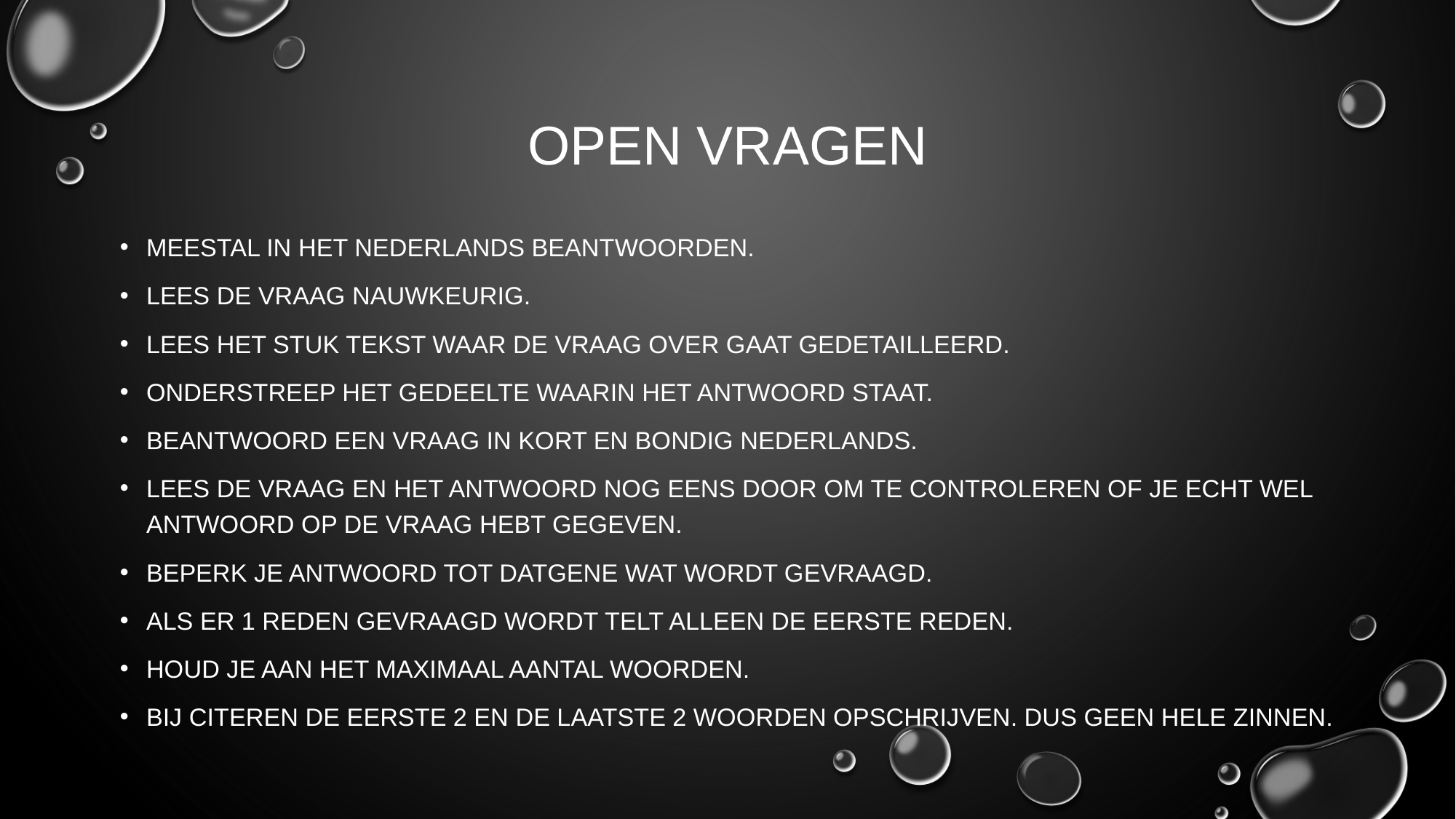

# Open vragen
meestal in het Nederlands beantwoorden.
Lees de vraag nauwkeurig.
Lees het stuk tekst waar de vraag over gaat gedetailleerd.
Onderstreep het gedeelte waarin het antwoord staat.
Beantwoord een vraag in kort en bondig Nederlands.
Lees de vraag en het antwoord nog eens door om te controleren of je echt wel antwoord op de vraag hebt gegeven.
Beperk je antwoord tot datgene wat wordt gevraagd.
Als er 1 reden gevraagd wordt telt alleen de eerste reden.
Houd je aan het maximaal aantal woorden.
Bij citeren de eerste 2 en de laatste 2 woorden opschrijven. Dus geen hele zinnen.